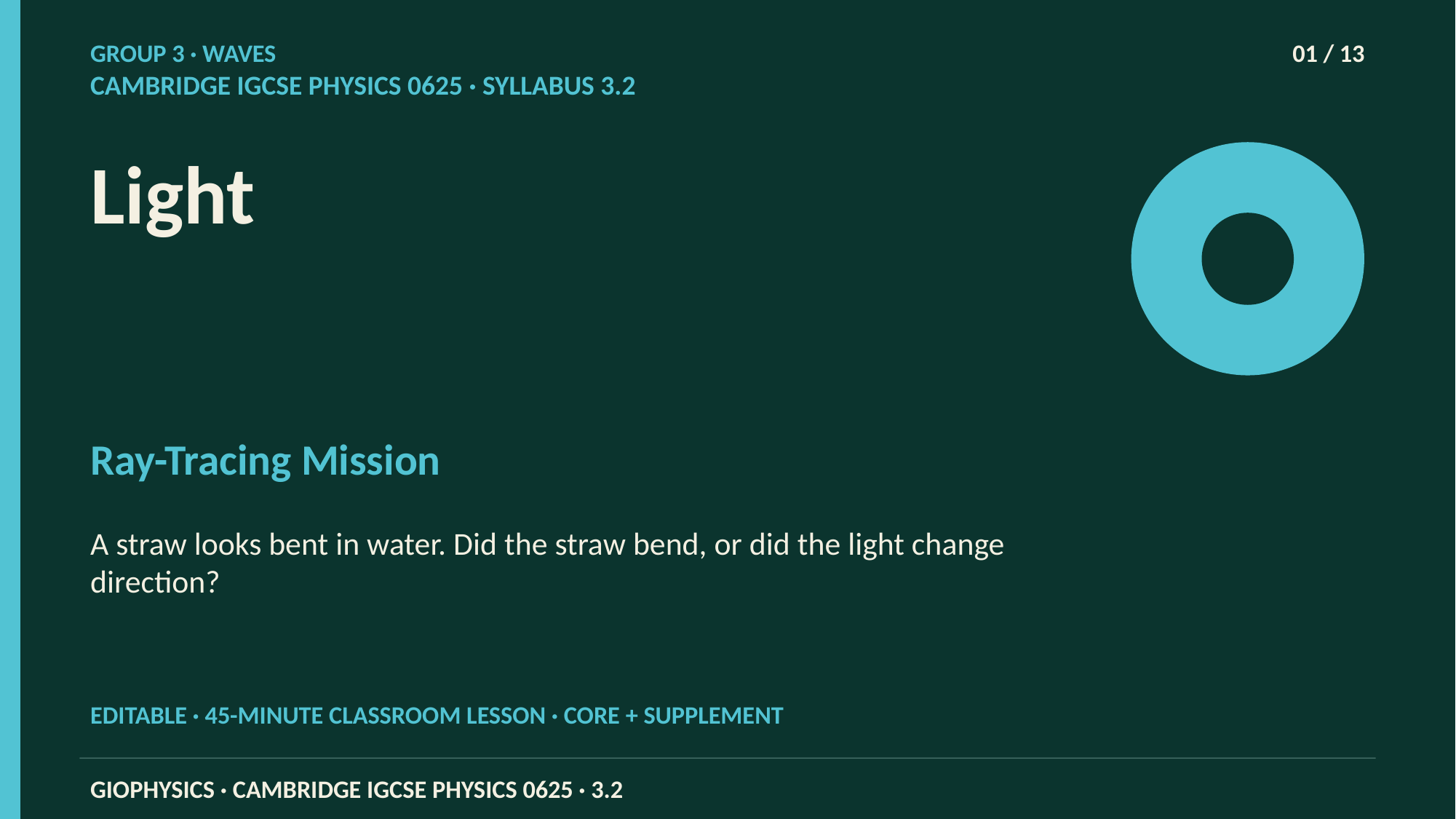

GROUP 3 · WAVES
01 / 13
CAMBRIDGE IGCSE PHYSICS 0625 · SYLLABUS 3.2
Light

Ray-Tracing Mission
A straw looks bent in water. Did the straw bend, or did the light change direction?
EDITABLE · 45-MINUTE CLASSROOM LESSON · CORE + SUPPLEMENT

GIOPHYSICS · CAMBRIDGE IGCSE PHYSICS 0625 · 3.2